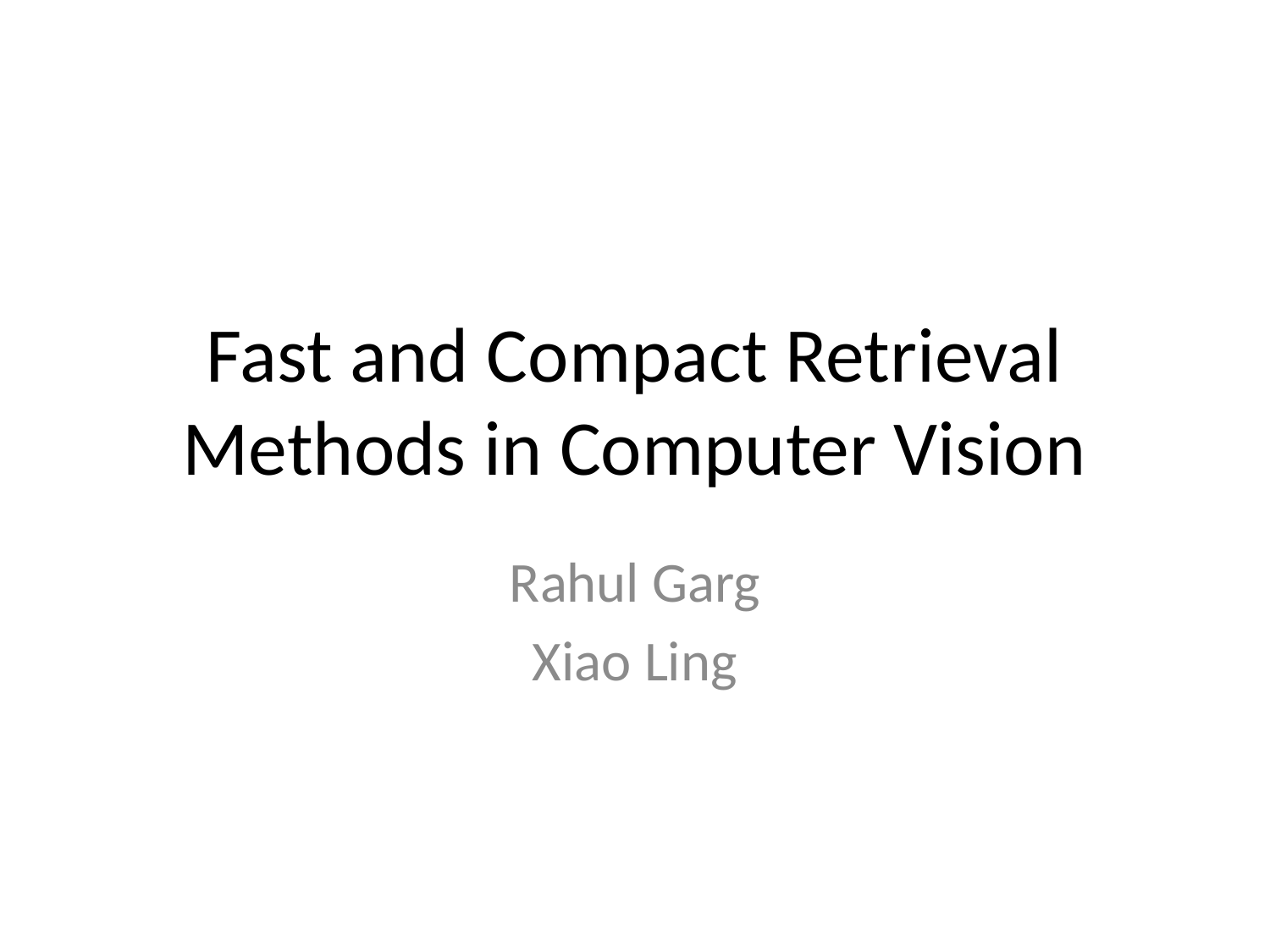

# Fast and Compact Retrieval Methods in Computer Vision
Rahul Garg
Xiao Ling